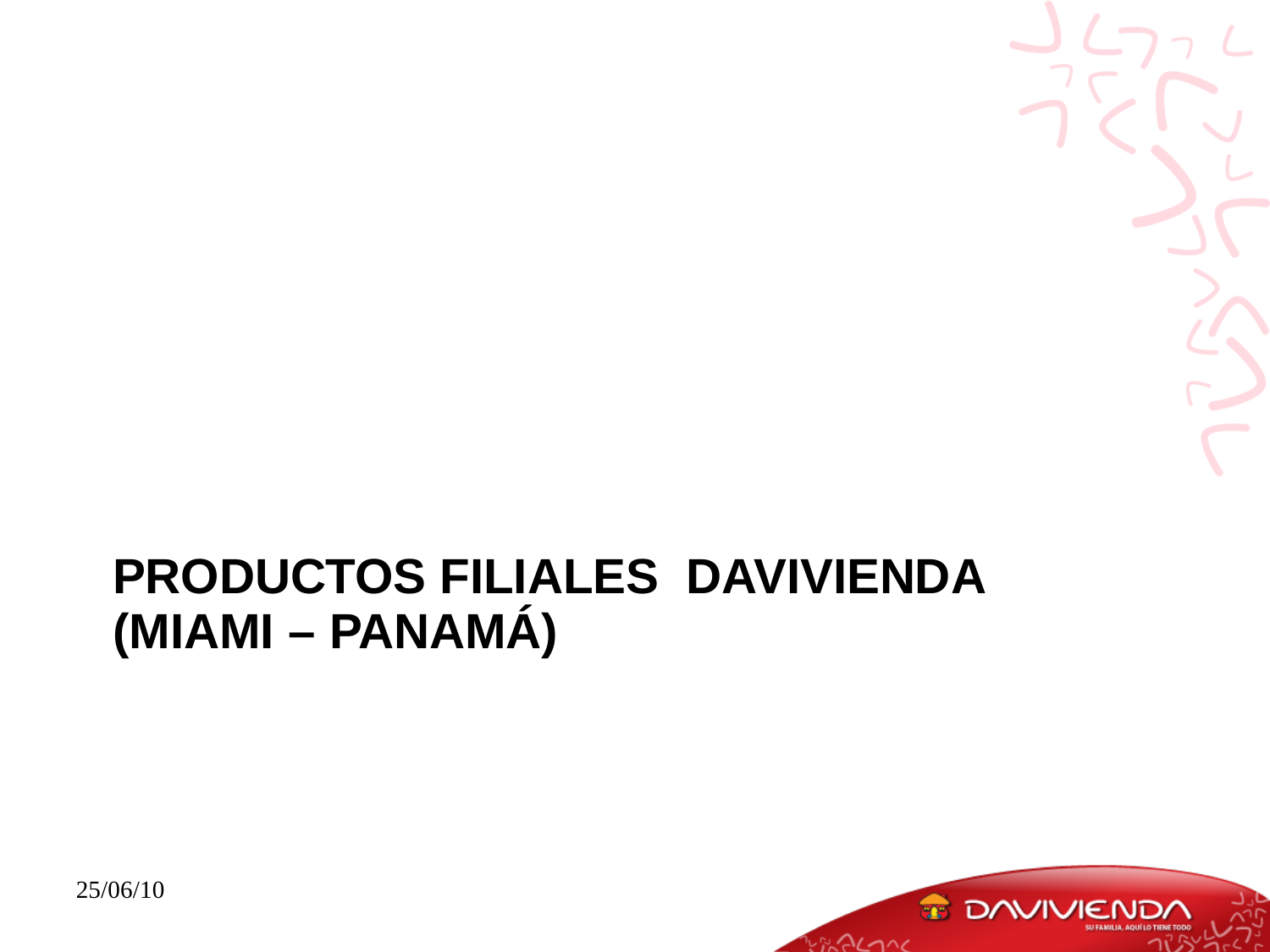

PRODUCTOS FILIALES  DAVIVIENDA  (MIAMI – PANAMÁ)
25/06/10